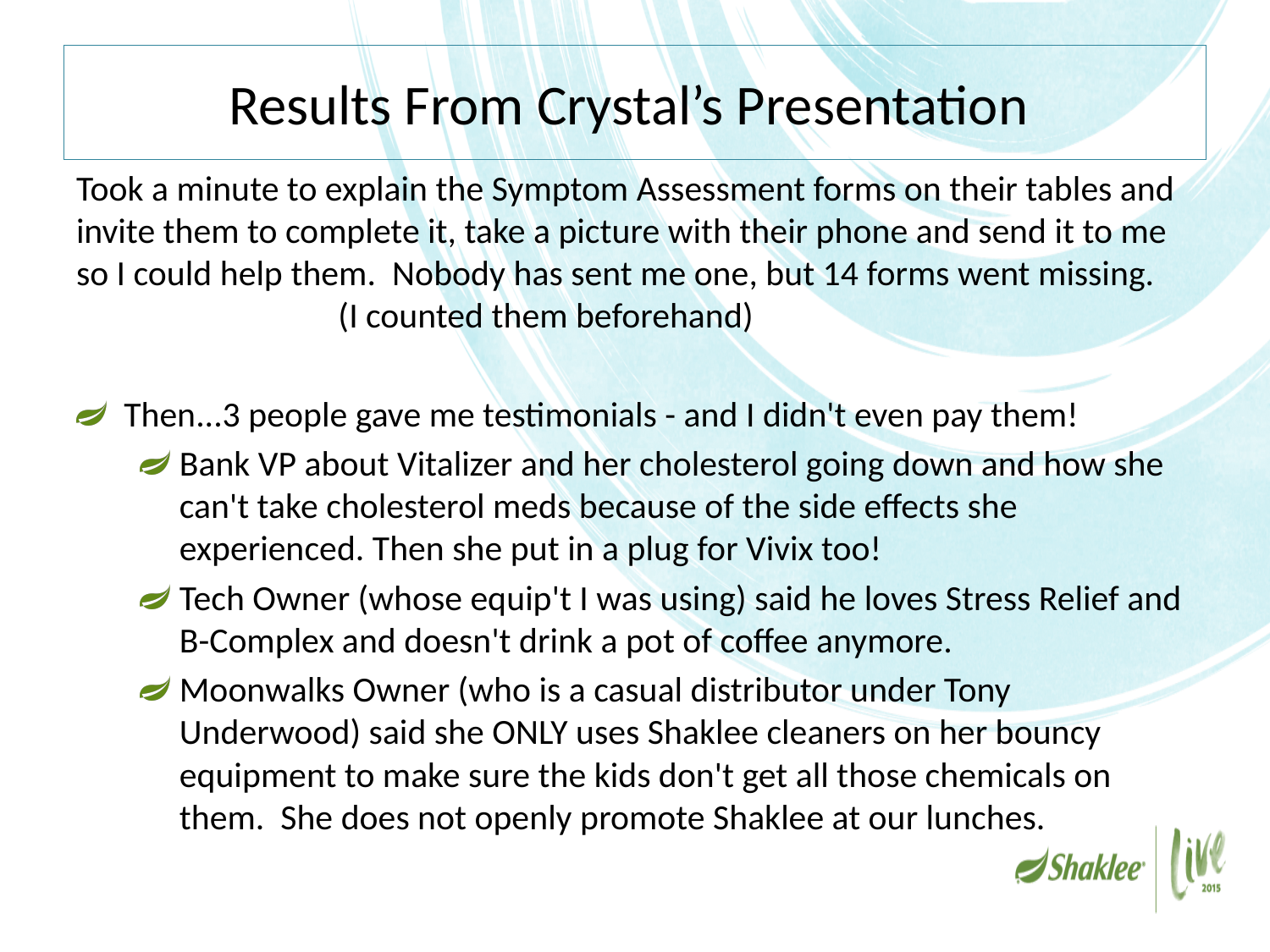

# Results From Crystal’s Presentation
Took a minute to explain the Symptom Assessment forms on their tables and invite them to complete it, take a picture with their phone and send it to me so I could help them.  Nobody has sent me one, but 14 forms went missing.		 (I counted them beforehand)

Then...3 people gave me testimonials - and I didn't even pay them!
Bank VP about Vitalizer and her cholesterol going down and how she can't take cholesterol meds because of the side effects she experienced. Then she put in a plug for Vivix too!
Tech Owner (whose equip't I was using) said he loves Stress Relief and B-Complex and doesn't drink a pot of coffee anymore.
Moonwalks Owner (who is a casual distributor under Tony Underwood) said she ONLY uses Shaklee cleaners on her bouncy equipment to make sure the kids don't get all those chemicals on them.  She does not openly promote Shaklee at our lunches.